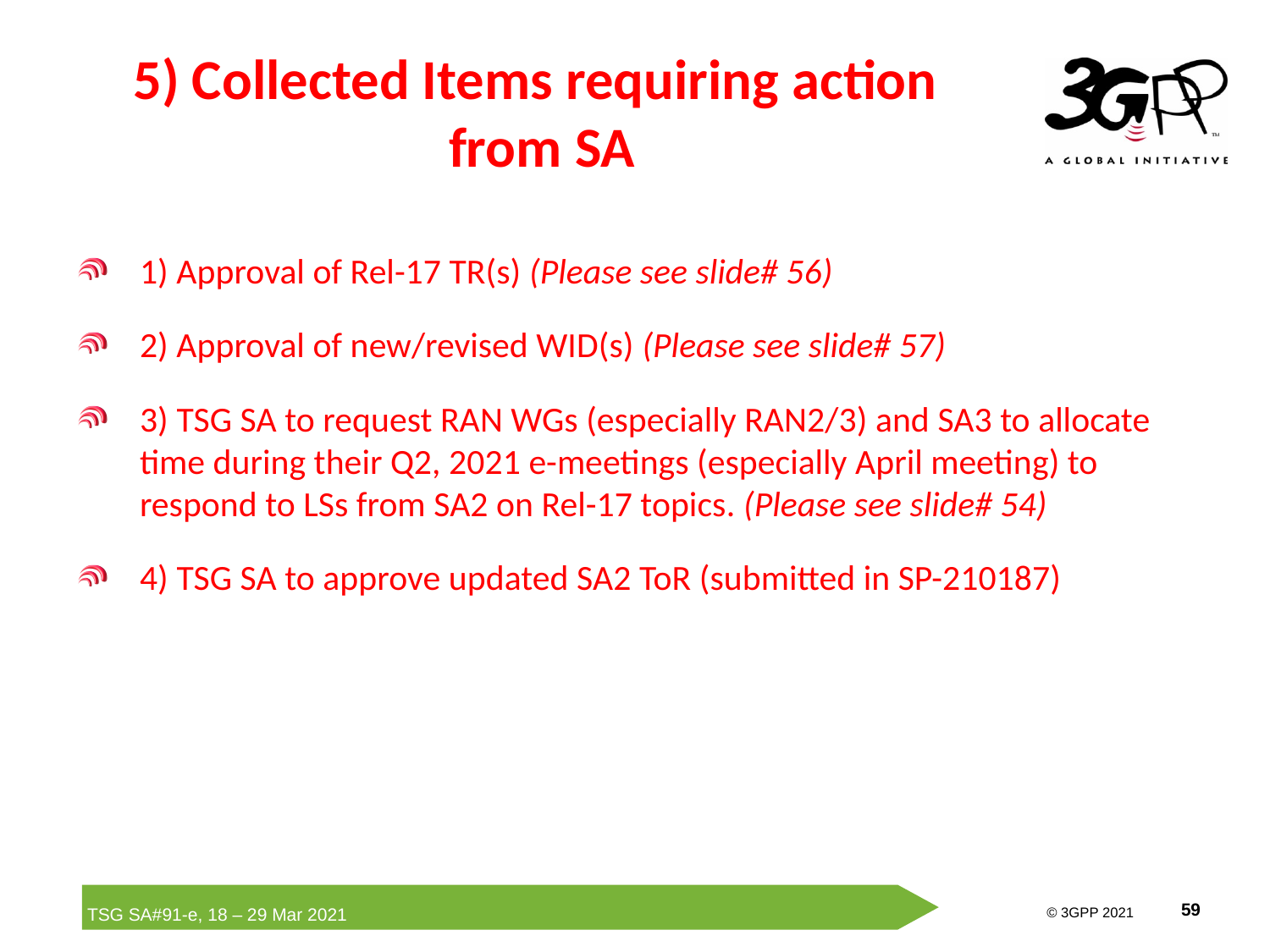

# 5) Collected Items requiring action from SA
1) Approval of Rel-17 TR(s) (Please see slide# 56)
2) Approval of new/revised WID(s) (Please see slide# 57)
3) TSG SA to request RAN WGs (especially RAN2/3) and SA3 to allocate time during their Q2, 2021 e-meetings (especially April meeting) to respond to LSs from SA2 on Rel-17 topics. (Please see slide# 54)
4) TSG SA to approve updated SA2 ToR (submitted in SP-210187)